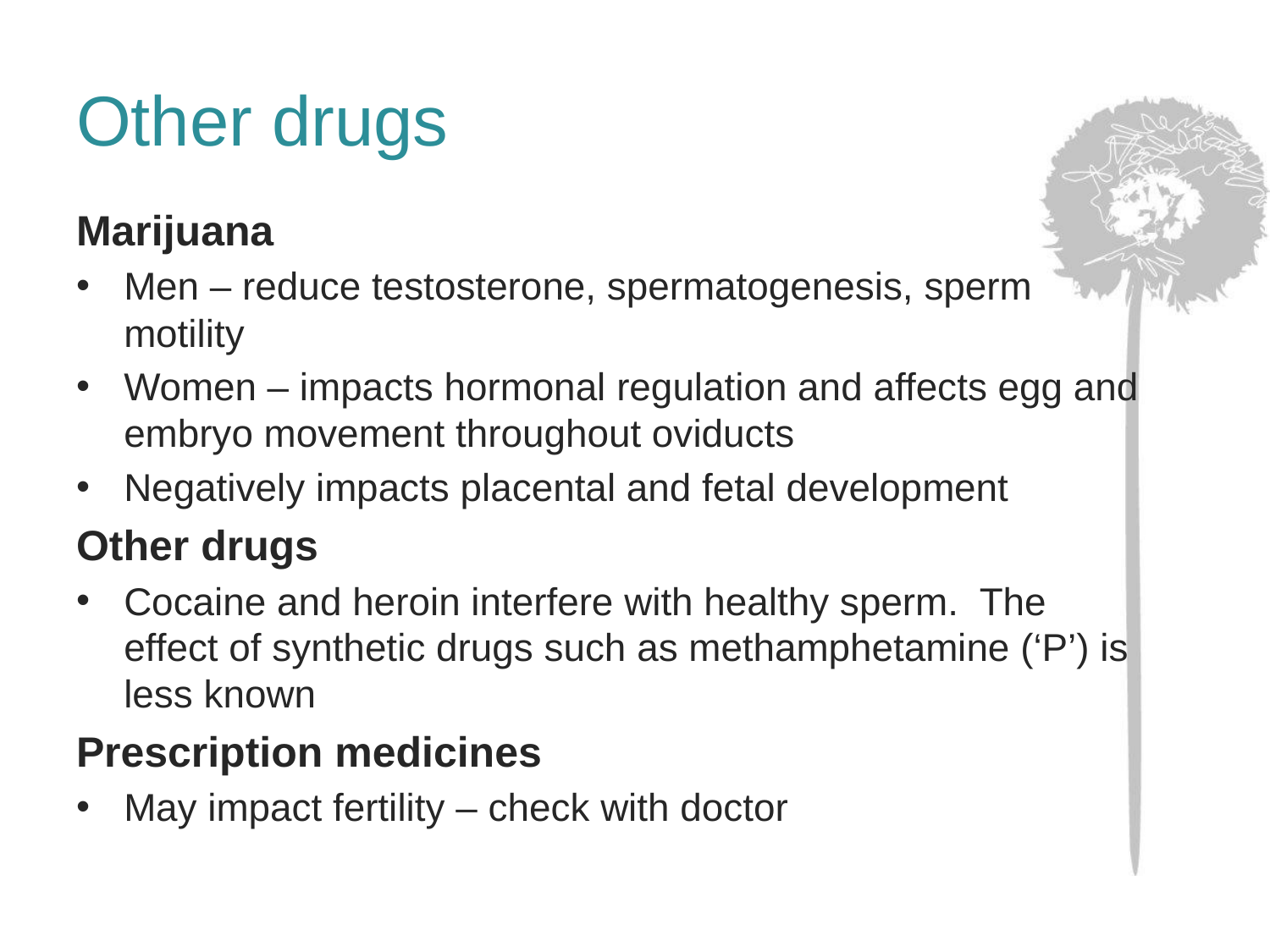

# Other drugs
Marijuana
Men – reduce testosterone, spermatogenesis, sperm motility
Women – impacts hormonal regulation and affects egg and embryo movement throughout oviducts
Negatively impacts placental and fetal development
Other drugs
Cocaine and heroin interfere with healthy sperm.  The effect of synthetic drugs such as methamphetamine (‘P’) is less known
Prescription medicines
May impact fertility – check with doctor